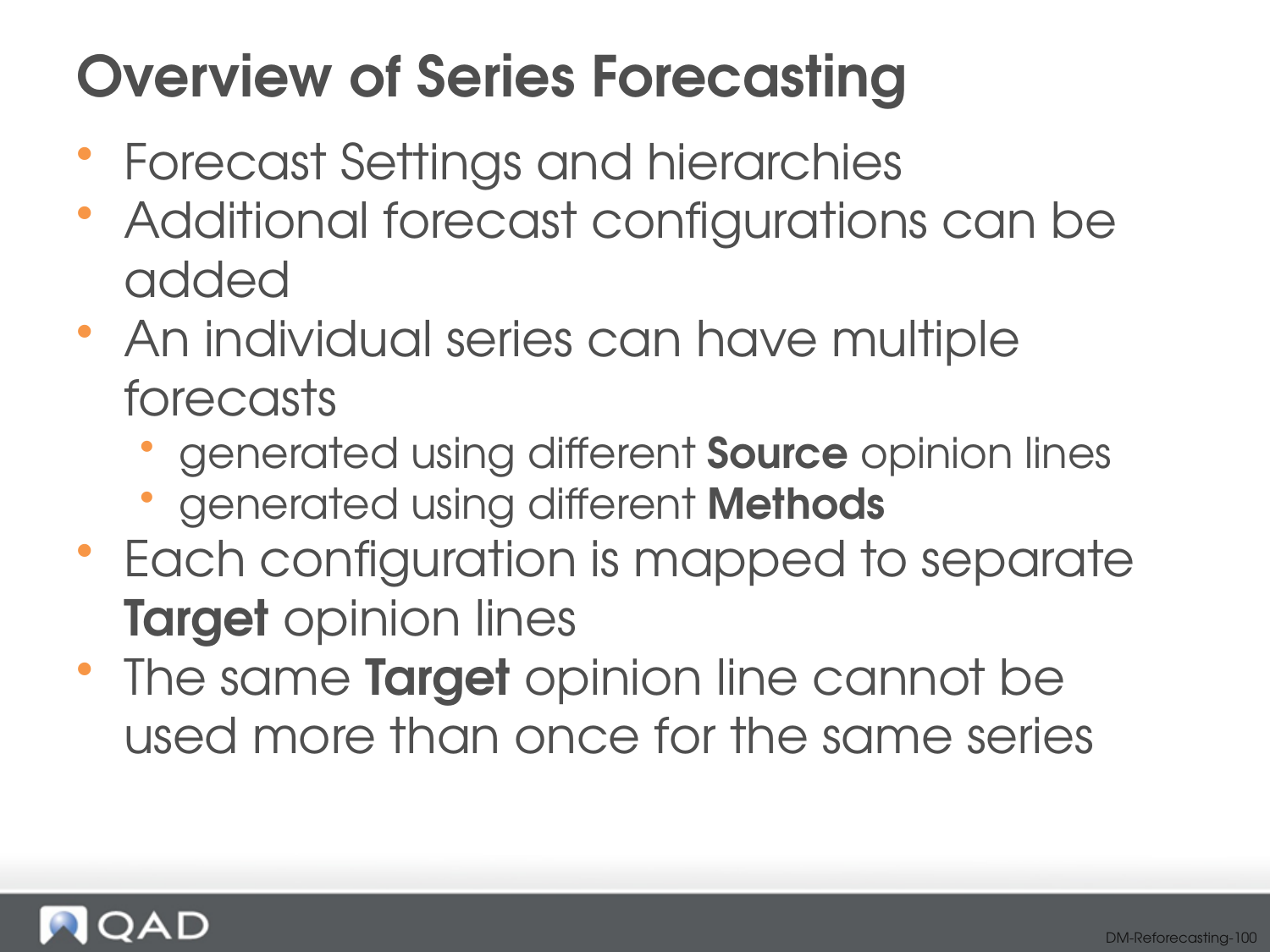

# Overview of Series Forecasting
Forecast Settings and hierarchies
Additional forecast configurations can be added
An individual series can have multiple forecasts
generated using different Source opinion lines
generated using different Methods
Each configuration is mapped to separate Target opinion lines
The same Target opinion line cannot be used more than once for the same series

DM-Reforecasting-100